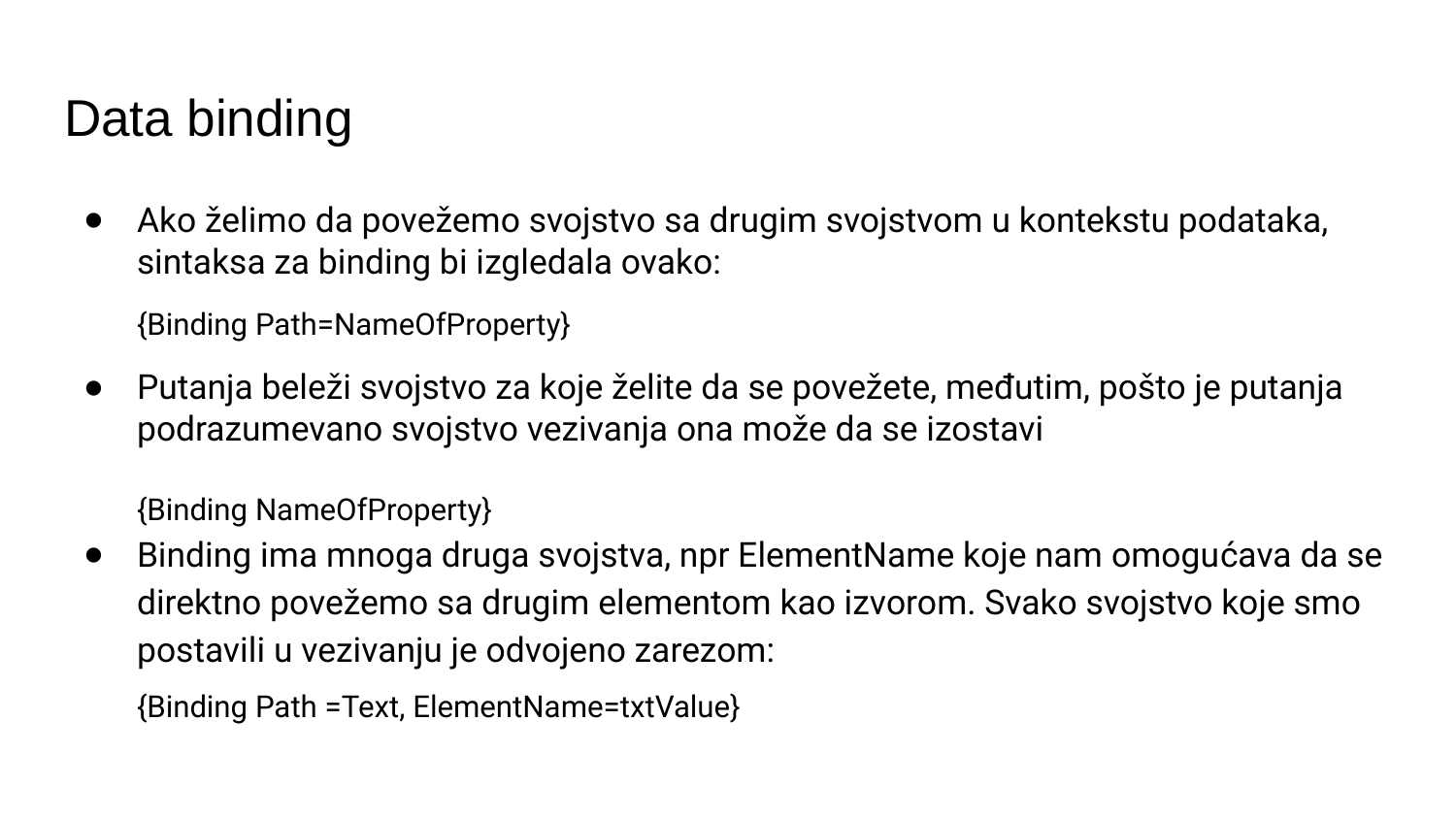

# Data binding
Ako želimo da povežemo svojstvo sa drugim svojstvom u kontekstu podataka, sintaksa za binding bi izgledala ovako:
{Binding Path=NameOfProperty}
Putanja beleži svojstvo za koje želite da se povežete, međutim, pošto je putanja podrazumevano svojstvo vezivanja ona može da se izostavi
{Binding NameOfProperty}
Binding ima mnoga druga svojstva, npr ElementName koje nam omogućava da se direktno povežemo sa drugim elementom kao izvorom. Svako svojstvo koje smo postavili u vezivanju je odvojeno zarezom:
{Binding Path =Text, ElementName=txtValue}